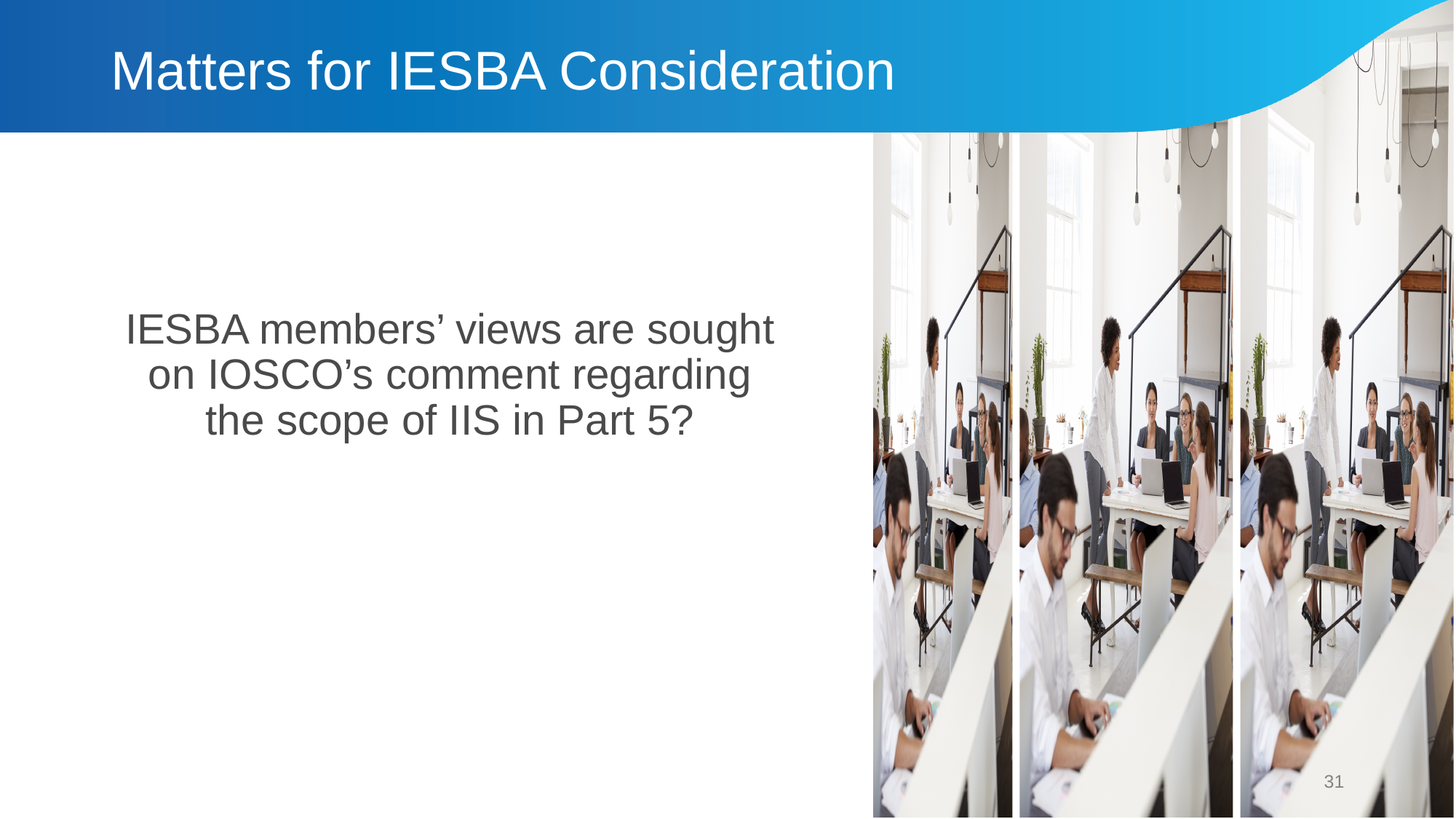

# Matters for IESBA Consideration
IESBA members’ views are sought on IOSCO’s comment regarding the scope of IIS in Part 5?

31